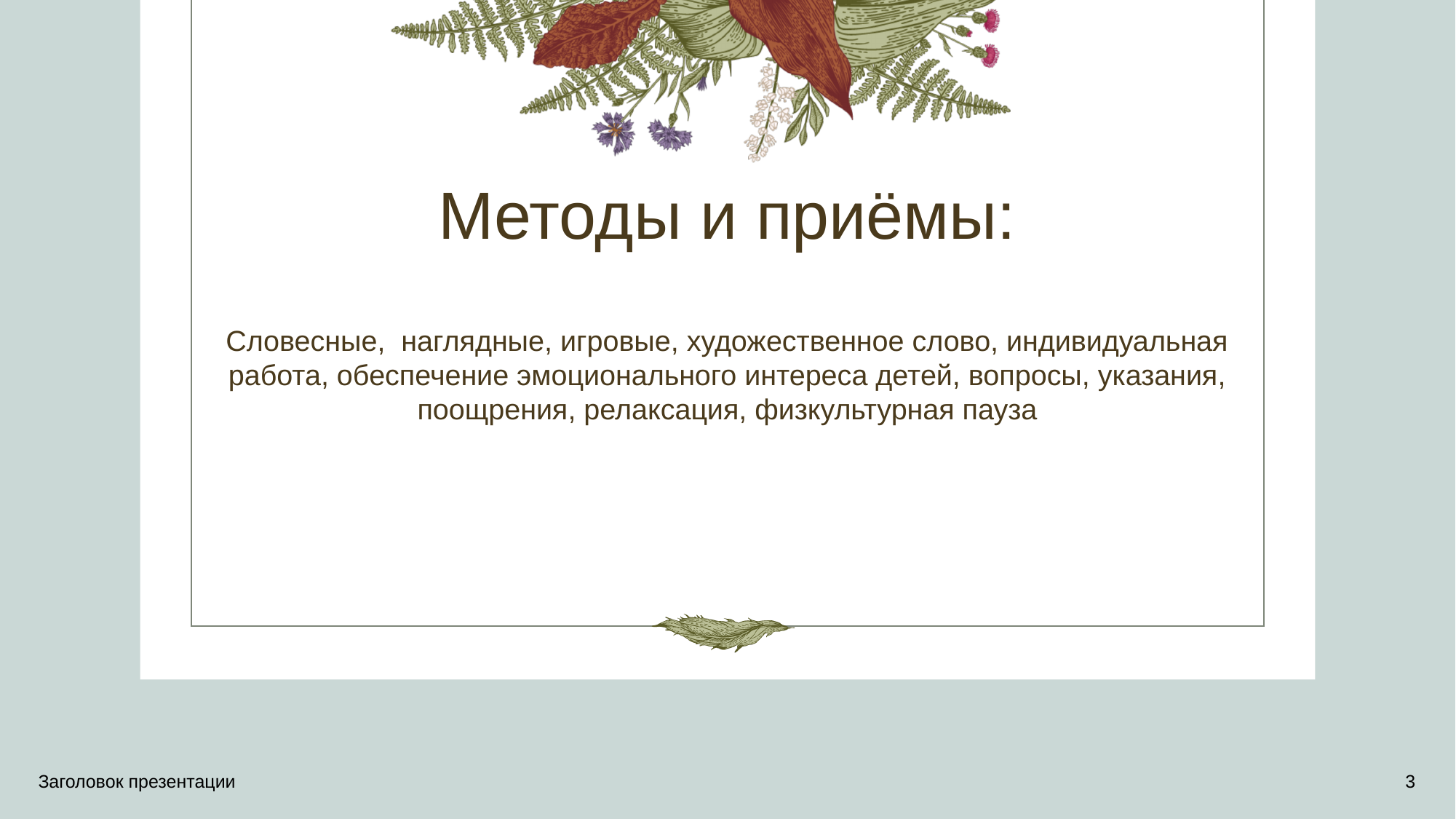

# Методы и приёмы:
Словесные,  наглядные, игровые, художественное слово, индивидуальная работа, обеспечение эмоционального интереса детей, вопросы, указания, поощрения, релаксация, физкультурная пауза
Заголовок презентации
3